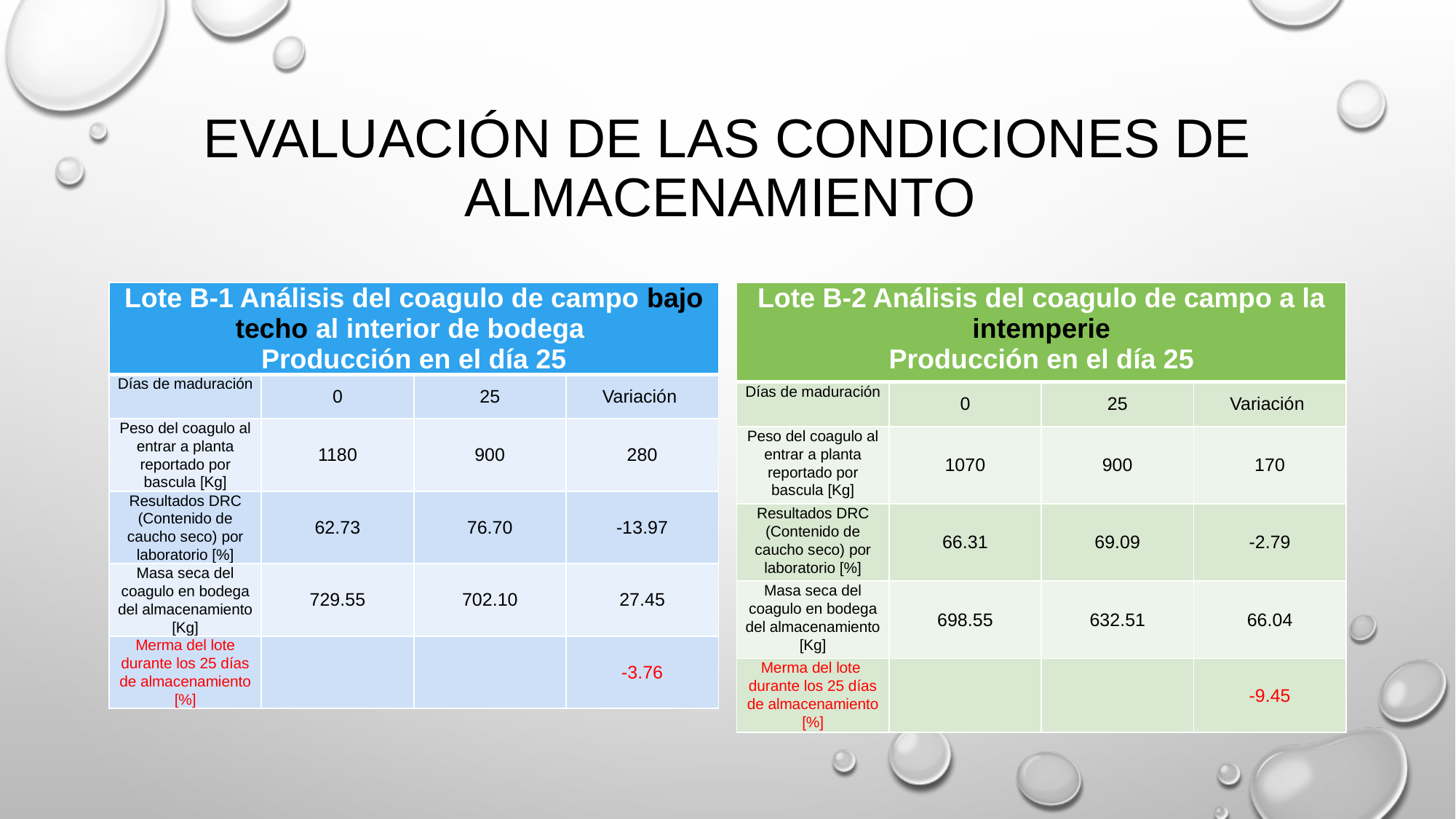

# Evaluación de las condiciones de almacenamiento
| Lote B-2 Análisis del coagulo de campo a la intemperie Producción en el día 25 |  |  |  |
| --- | --- | --- | --- |
| Días de maduración | 0 | 25 | Variación |
| Peso del coagulo al entrar a planta reportado por bascula [Kg] | 1070 | 900 | 170 |
| Resultados DRC (Contenido de caucho seco) por laboratorio [%] | 66.31 | 69.09 | -2.79 |
| Masa seca del coagulo en bodega del almacenamiento [Kg] | 698.55 | 632.51 | 66.04 |
| Merma del lote durante los 25 días de almacenamiento [%] |  |  | -9.45 |
| Lote B-1 Análisis del coagulo de campo bajo techo al interior de bodega Producción en el día 25 |  |  |  |
| --- | --- | --- | --- |
| Días de maduración | 0 | 25 | Variación |
| Peso del coagulo al entrar a planta reportado por bascula [Kg] | 1180 | 900 | 280 |
| Resultados DRC (Contenido de caucho seco) por laboratorio [%] | 62.73 | 76.70 | -13.97 |
| Masa seca del coagulo en bodega del almacenamiento [Kg] | 729.55 | 702.10 | 27.45 |
| Merma del lote durante los 25 días de almacenamiento [%] |  |  | -3.76 |